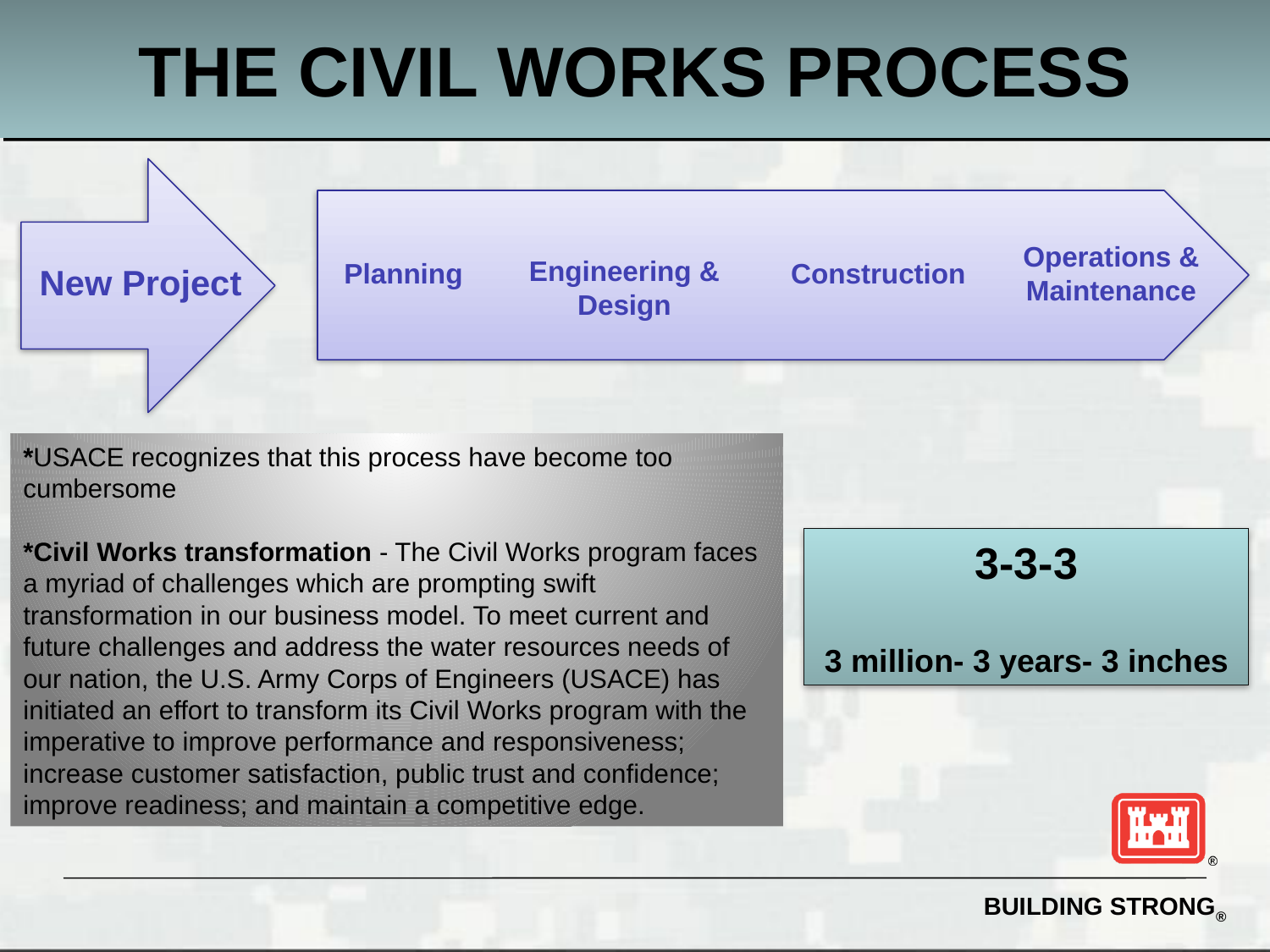

THE CIVIL WORKS PROCESS

Operations & Maintenance
Engineering & Design
Planning
Construction
New Project
*USACE recognizes that this process have become too cumbersome
*Civil Works transformation - The Civil Works program faces a myriad of challenges which are prompting swift transformation in our business model. To meet current and future challenges and address the water resources needs of our nation, the U.S. Army Corps of Engineers (USACE) has initiated an effort to transform its Civil Works program with the imperative to improve performance and responsiveness; increase customer satisfaction, public trust and confidence; improve readiness; and maintain a competitive edge.
3-3-3
3 million- 3 years- 3 inches